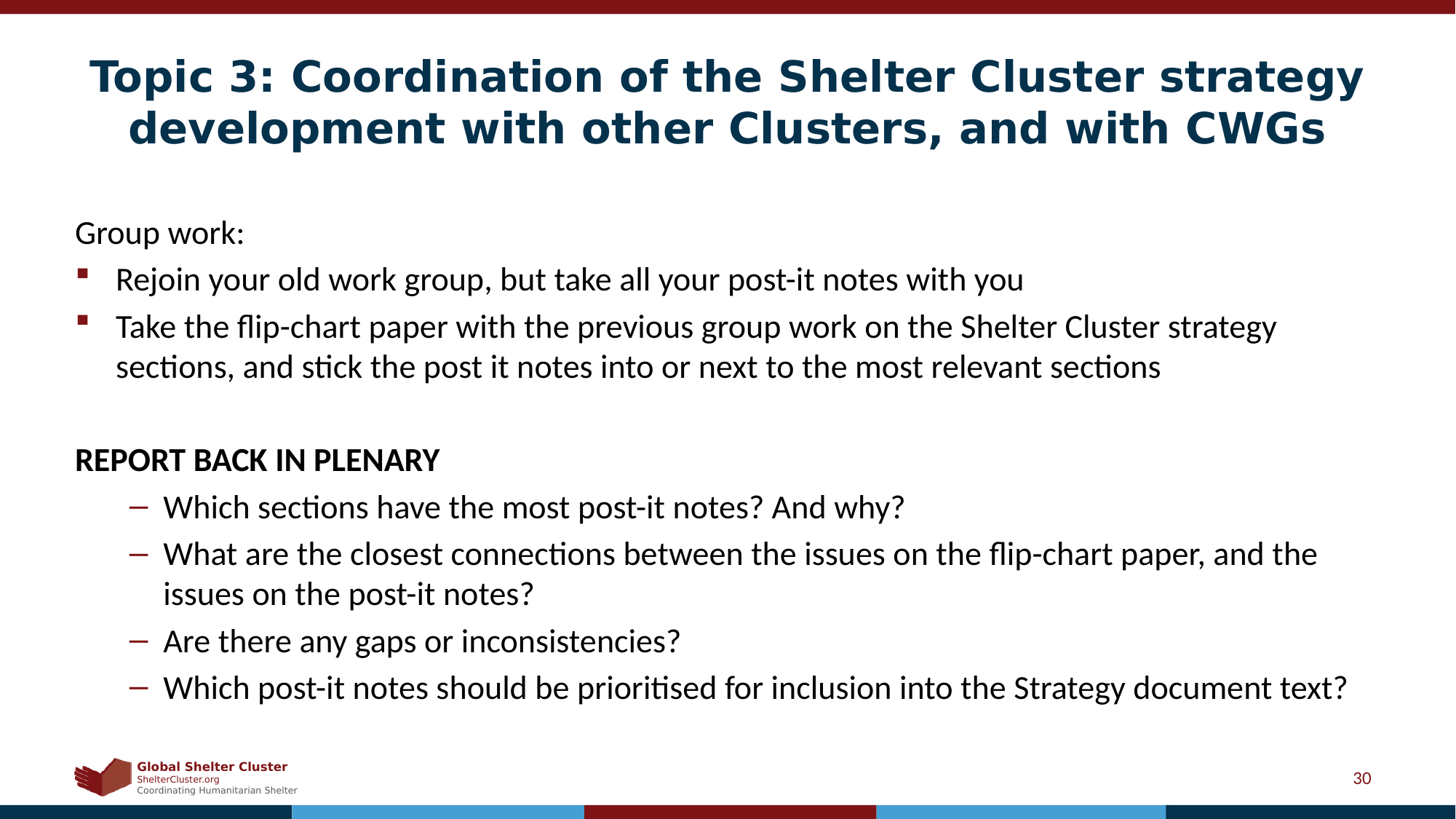

# Topic 3: Coordination of the Shelter Cluster strategy development with other Clusters, and with CWGs
Group work:
Rejoin your old work group, but take all your post-it notes with you
Take the flip-chart paper with the previous group work on the Shelter Cluster strategy sections, and stick the post it notes into or next to the most relevant sections

REPORT BACK IN PLENARY
Which sections have the most post-it notes? And why?
What are the closest connections between the issues on the flip-chart paper, and the issues on the post-it notes?
Are there any gaps or inconsistencies?
Which post-it notes should be prioritised for inclusion into the Strategy document text?

30